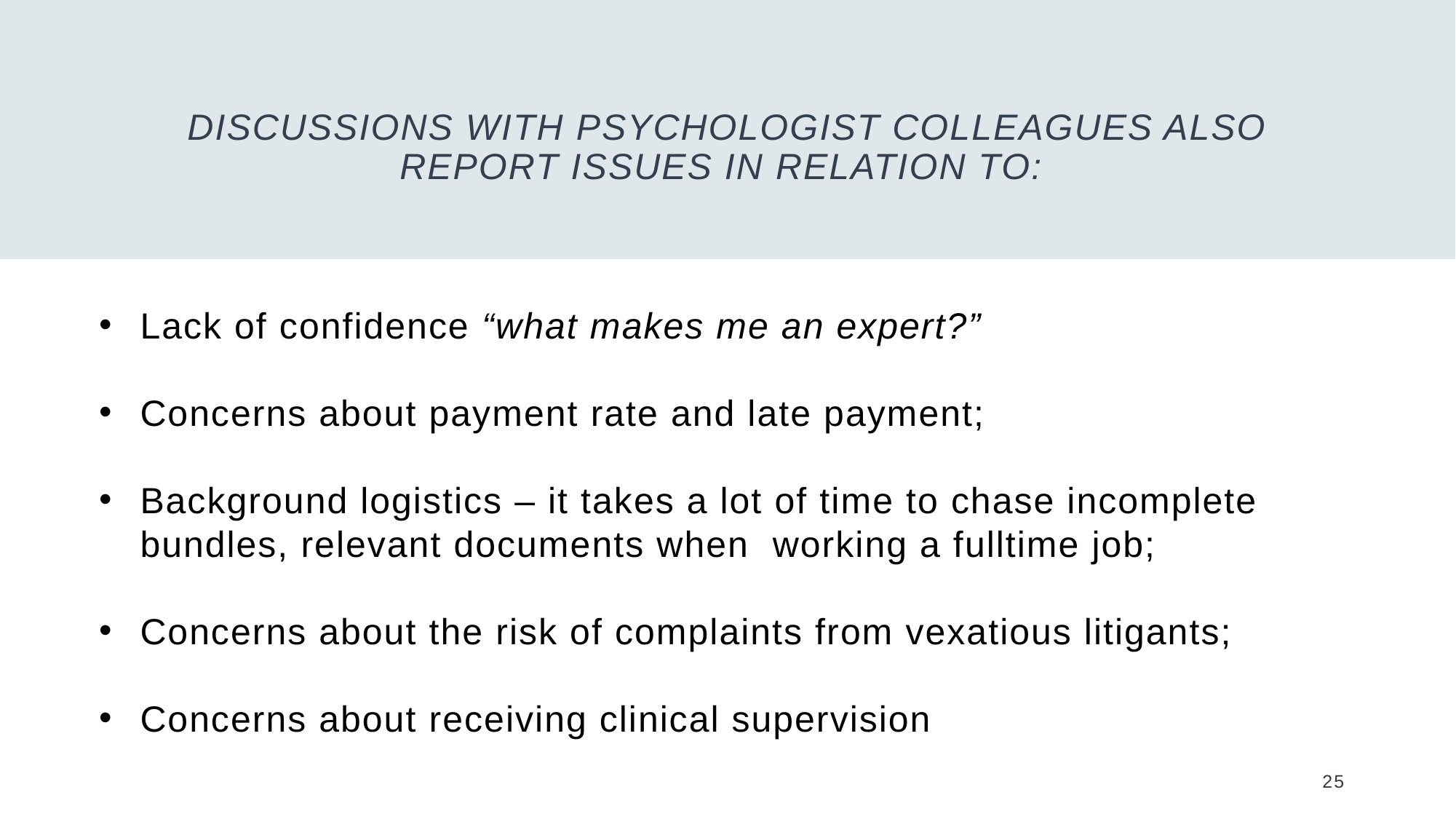

# Discussions with Psychologist colleagues also report issues in relation to:
Lack of confidence “what makes me an expert?”

Concerns about payment rate and late payment;

Background logistics – it takes a lot of time to chase incomplete bundles, relevant documents when  working a fulltime job;

Concerns about the risk of complaints from vexatious litigants;

Concerns about receiving clinical supervision

25